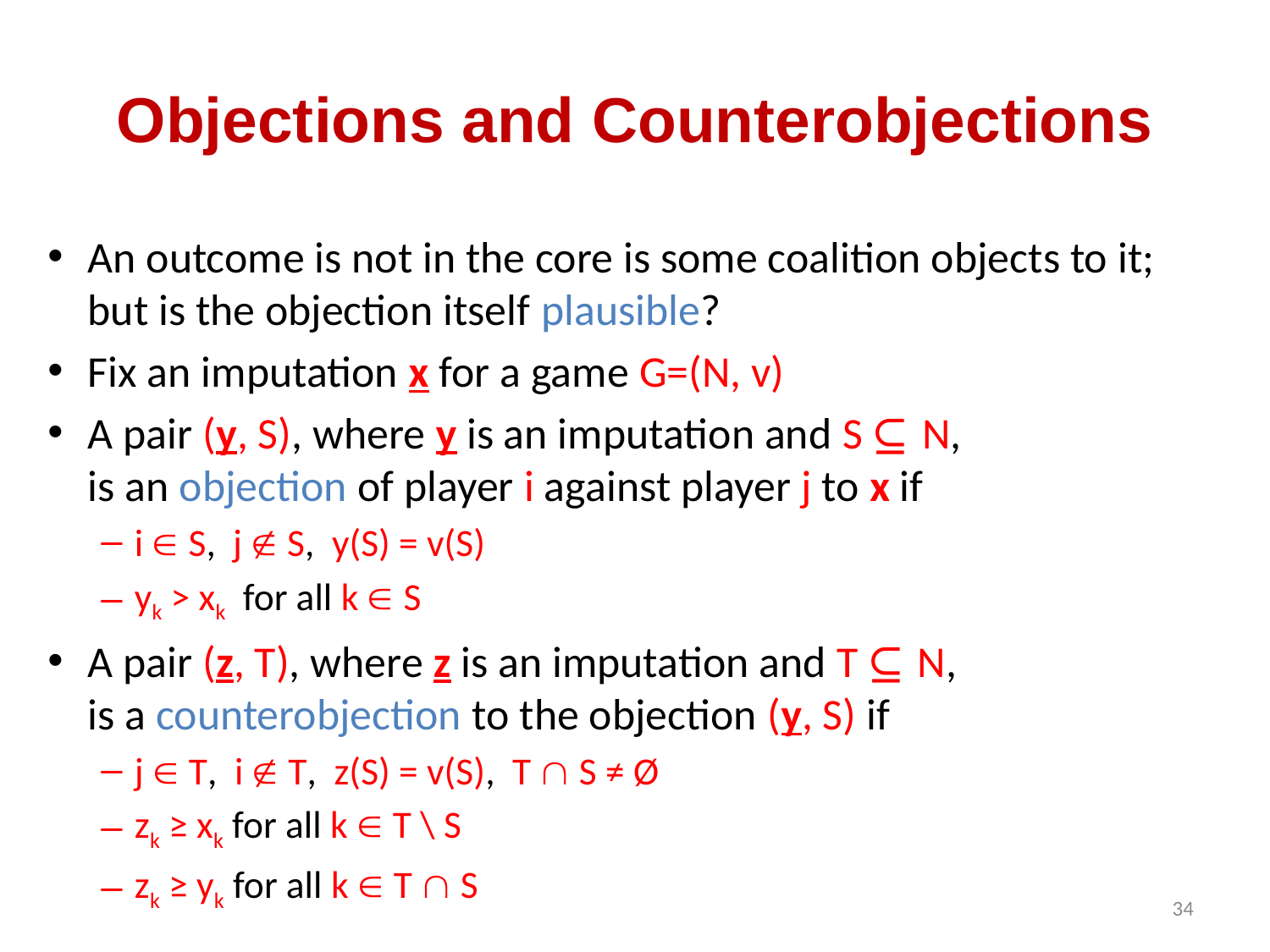

# Objections and Counterobjections
An outcome is not in the core is some coalition objects to it; but is the objection itself plausible?
Fix an imputation x for a game G=(N, v)
A pair (y, S), where y is an imputation and S ⊆ N,
is an objection of player i against player j to x if
i ∈ S,  j ∉ S,  y(S) = v(S)
yk > xk  for all k ∈ S
A pair (z, T), where z is an imputation and T ⊆ N,
is a counterobjection to the objection (y, S) if
j ∈ T,  i ∉ T,  z(S) = v(S),  T ∩ S ≠ Ø
zk ≥ xk for all k ∈ T \ S
zk ≥ yk for all k ∈ T ∩ S
34